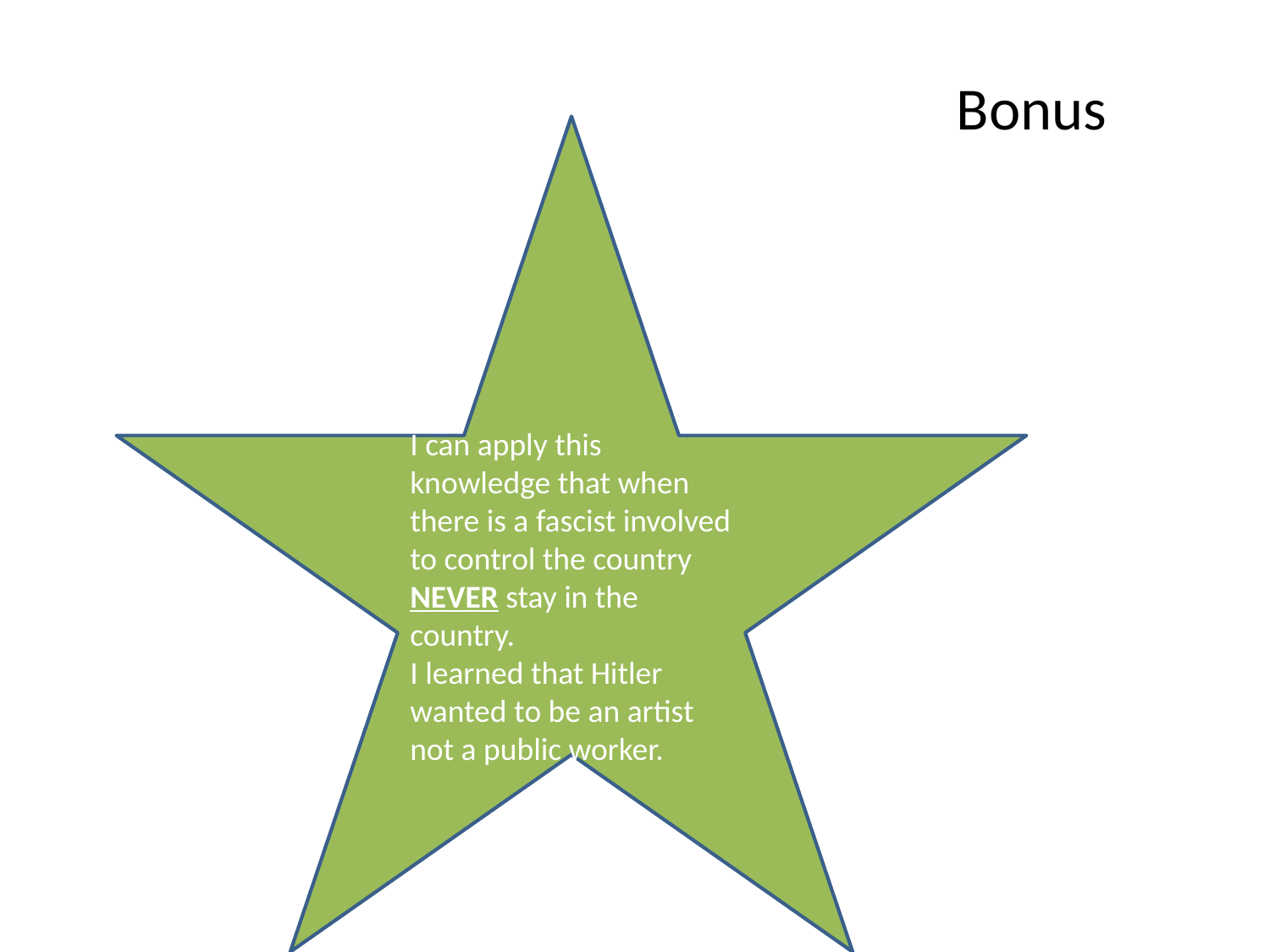

# Bonus
I can apply this knowledge that when there is a fascist involved to control the country NEVER stay in the country.
I learned that Hitler wanted to be an artist not a public worker.